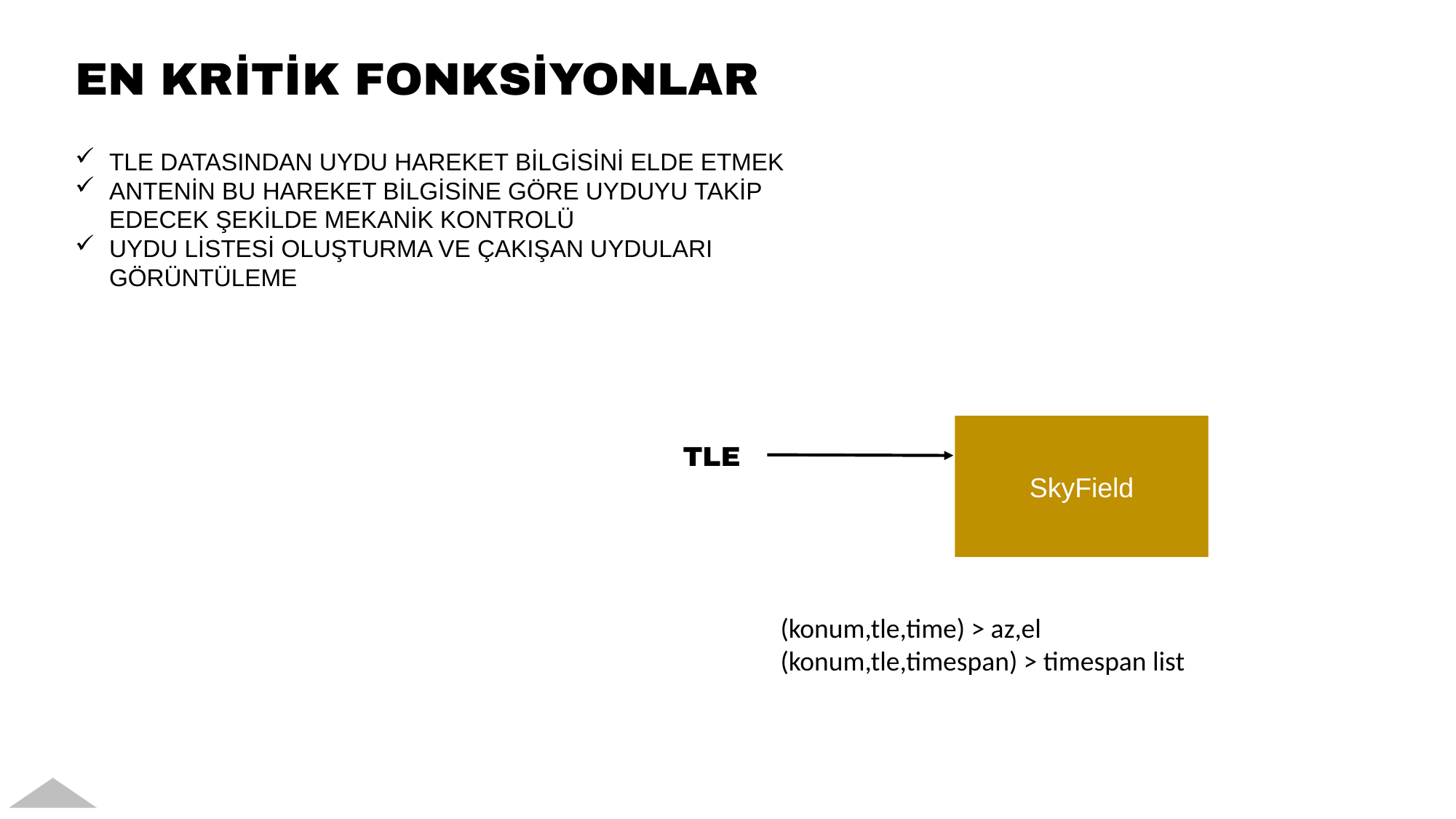

EN KRİTİK FONKSİYONLAR
TLE DATASINDAN UYDU HAREKET BİLGİSİNİ ELDE ETMEK
ANTENİN BU HAREKET BİLGİSİNE GÖRE UYDUYU TAKİP EDECEK ŞEKİLDE MEKANİK KONTROLÜ
UYDU LİSTESİ OLUŞTURMA VE ÇAKIŞAN UYDULARI GÖRÜNTÜLEME
SkyField
TLE
(konum,tle,time) > az,el
(konum,tle,timespan) > timespan list